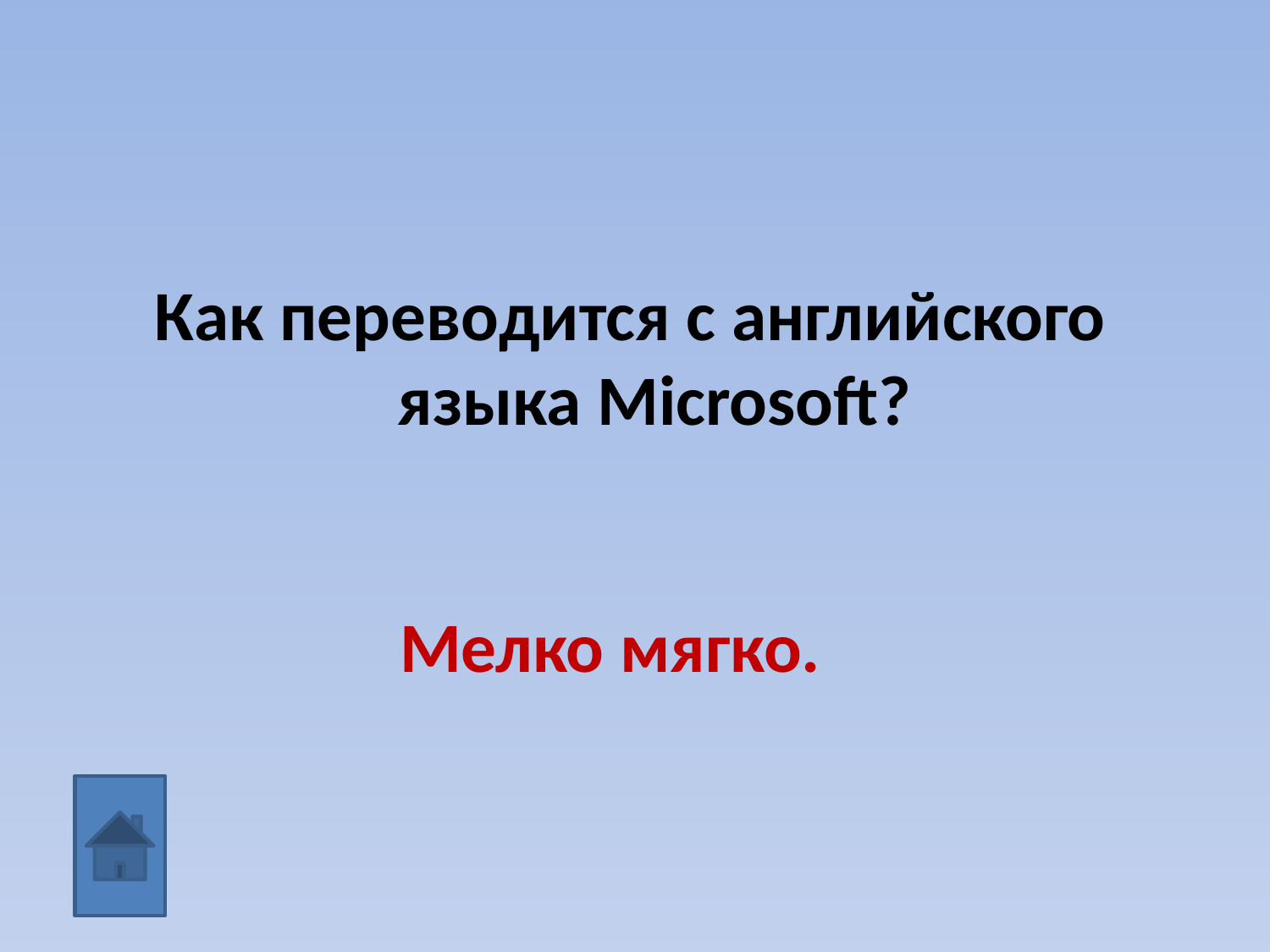

Как переводится с английского языка Microsoft?

Мелко мягко.